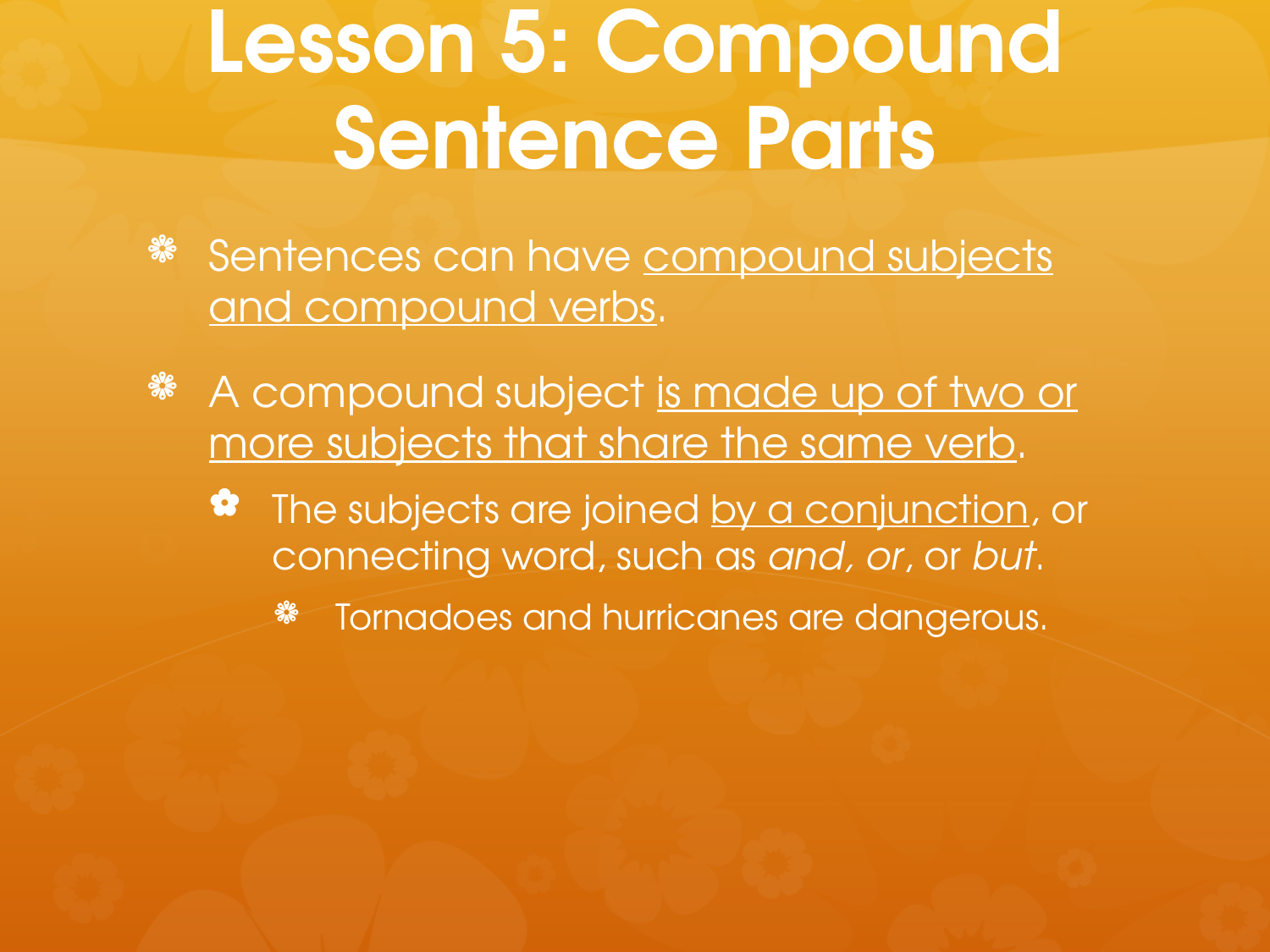

# Lesson 5: Compound Sentence Parts
Sentences can have compound subjects and compound verbs.
A compound subject is made up of two or more subjects that share the same verb.
The subjects are joined by a conjunction, or connecting word, such as and, or, or but.
Tornadoes and hurricanes are dangerous.